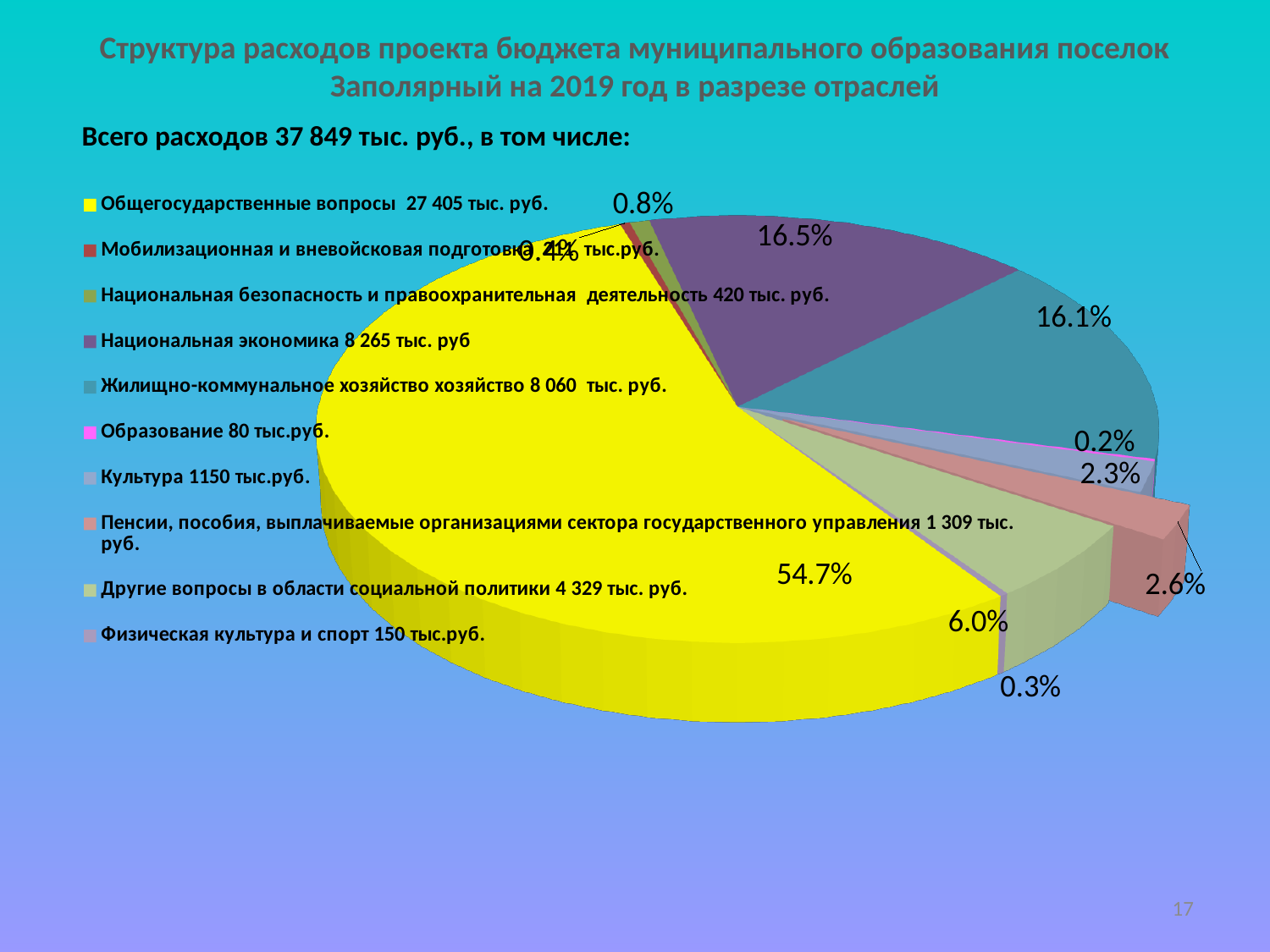

# Структура расходов проекта бюджета муниципального образования поселок Заполярный на 2019 год в разрезе отраслей
Всего расходов 37 849 тыс. руб., в том числе:

[unsupported chart]

17